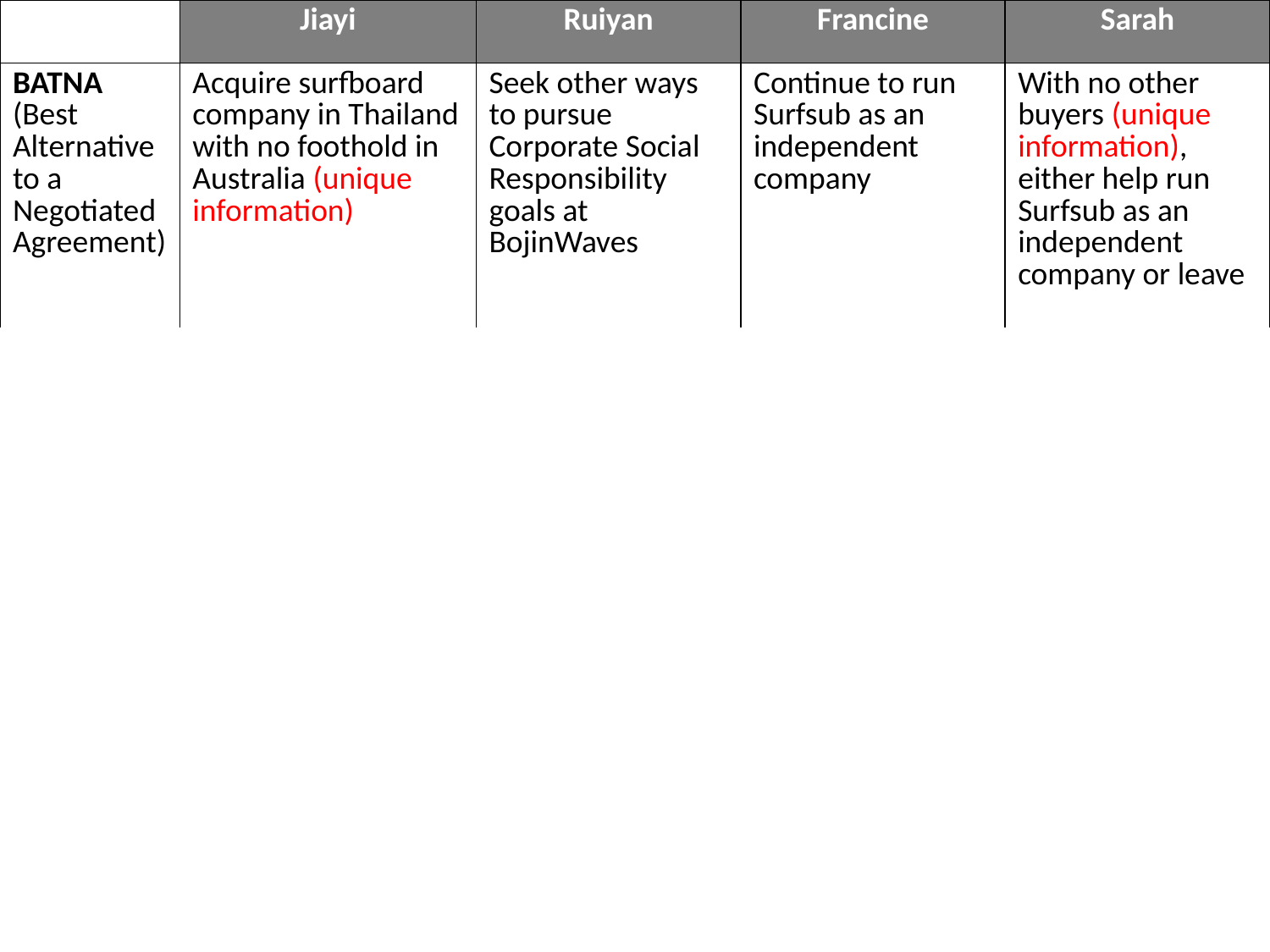

|  | Jiayi | Ruiyan | Francine | Sarah |
| --- | --- | --- | --- | --- |
| BATNA (Best Alternative to a Negotiated Agreement) | Acquire surfboard company in Thailand with no foothold in Australia (unique information) | Seek other ways to pursue Corporate Social Responsibility goals at BojinWaves | Continue to run Surfsub as an independent company | With no other buyers (unique information), either help run Surfsub as an independent company or leave |
|  |  |  |  |  |
|  |  |  |  |  |
|  |  |  |  |  |